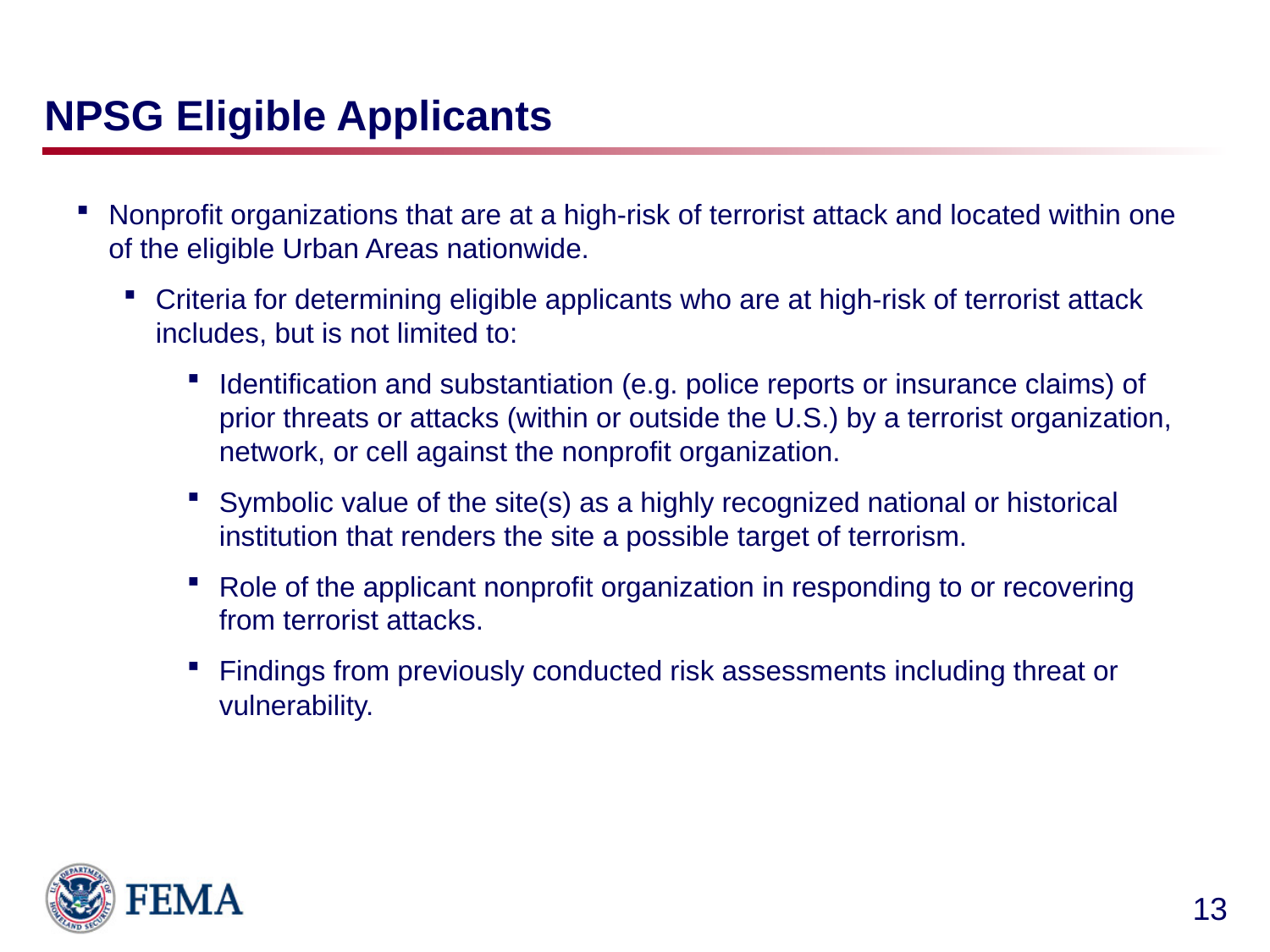

# NPSG Eligible Applicants
Nonprofit organizations that are at a high-risk of terrorist attack and located within one of the eligible Urban Areas nationwide.
Criteria for determining eligible applicants who are at high-risk of terrorist attack includes, but is not limited to:
Identification and substantiation (e.g. police reports or insurance claims) of prior threats or attacks (within or outside the U.S.) by a terrorist organization, network, or cell against the nonprofit organization.
Symbolic value of the site(s) as a highly recognized national or historical institution that renders the site a possible target of terrorism.
Role of the applicant nonprofit organization in responding to or recovering from terrorist attacks.
Findings from previously conducted risk assessments including threat or vulnerability.

13